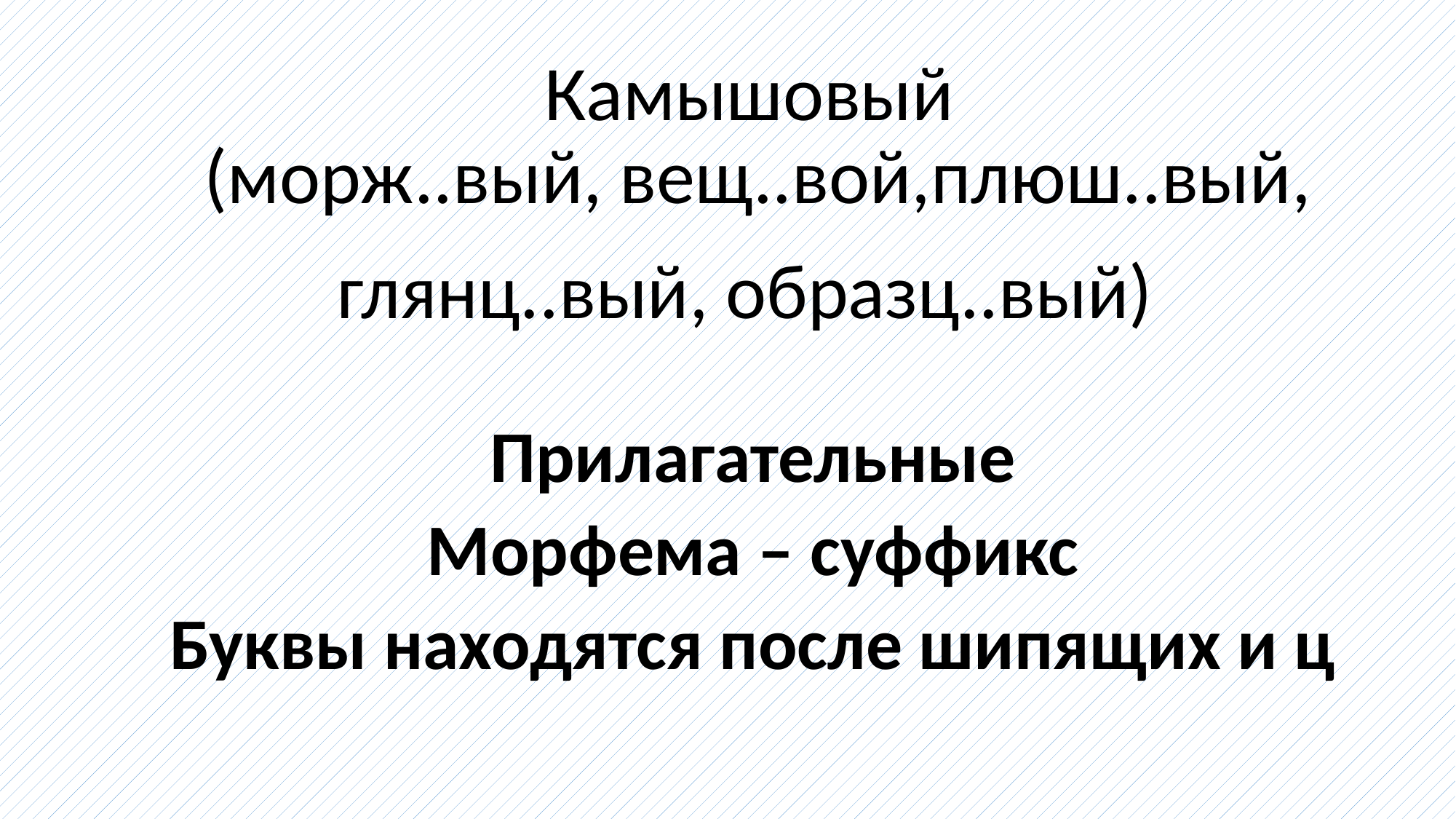

# Камышовый (морж..вый, вещ..вой,плюш..вый, глянц..вый, образц..вый)
Прилагательные
Морфема – суффикс
Буквы находятся после шипящих и ц